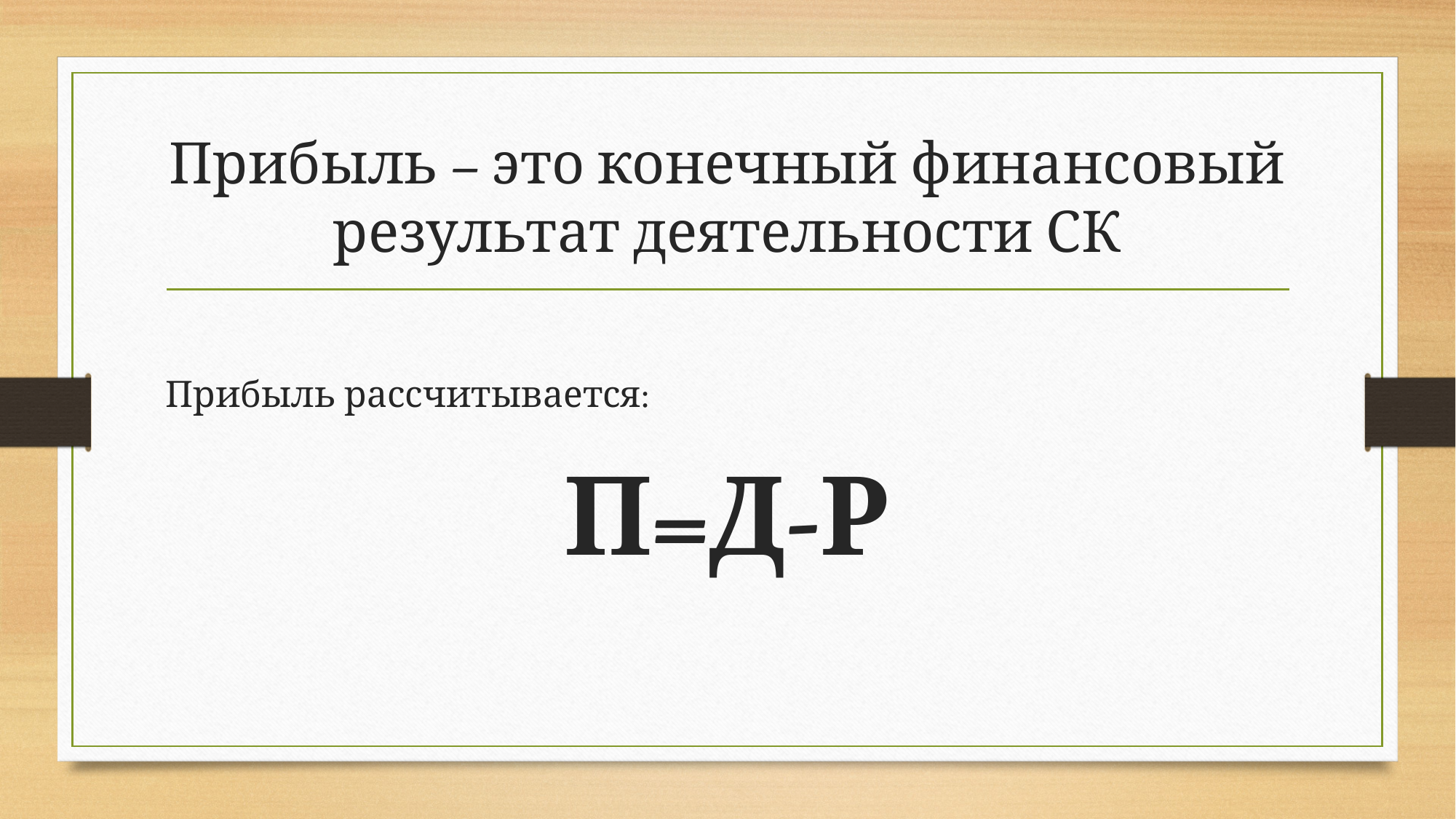

# Прибыль – это конечный финансовый результат деятельности СК

Прибыль рассчитывается:
П=Д-Р